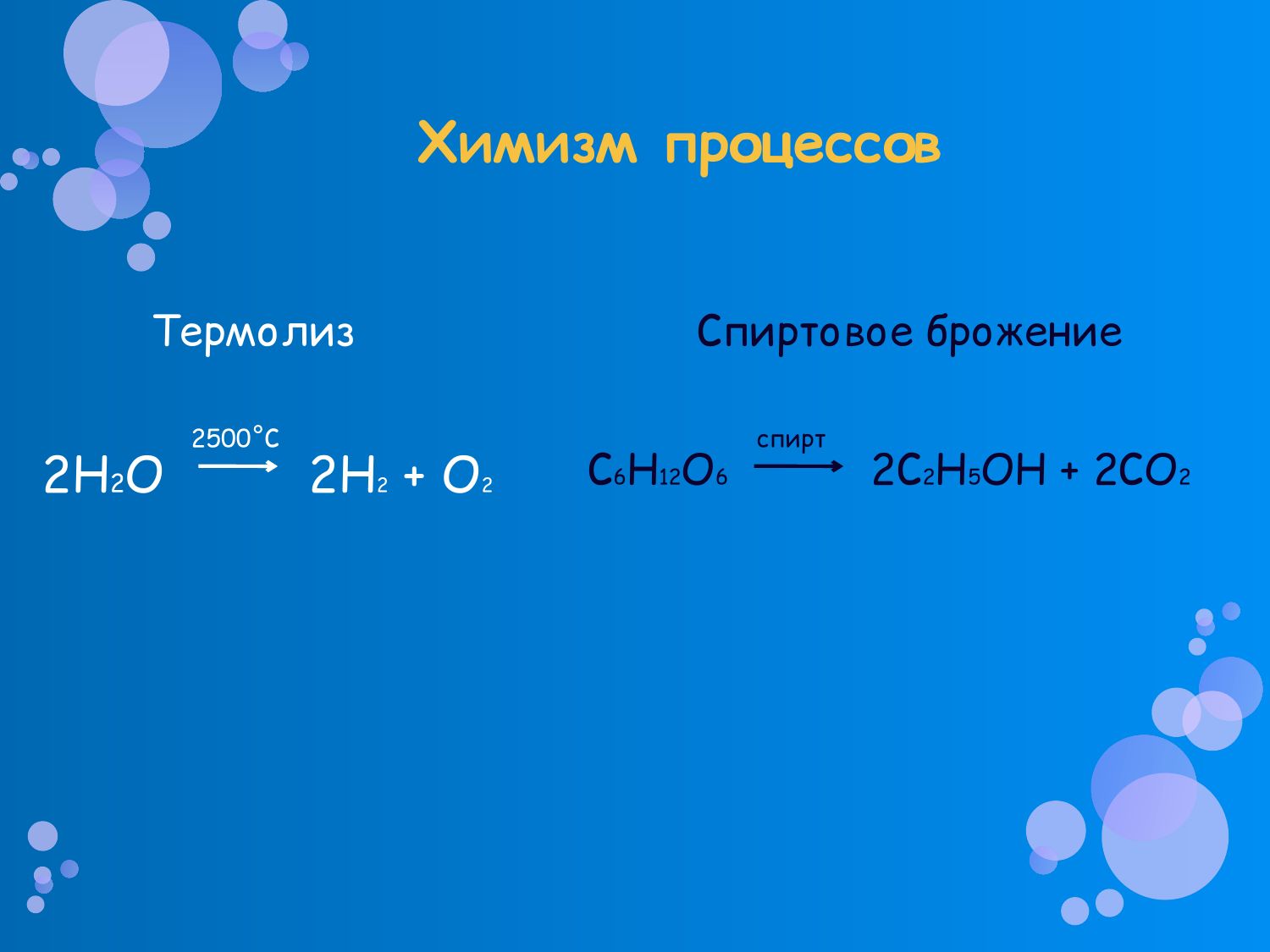

Химизм процессов
Термолиз
Спиртовое брожение
2500˚С
спирт
2Н2О                               2Н2 + О2
С6Н12О6               2С2Н5ОН + 2СО2